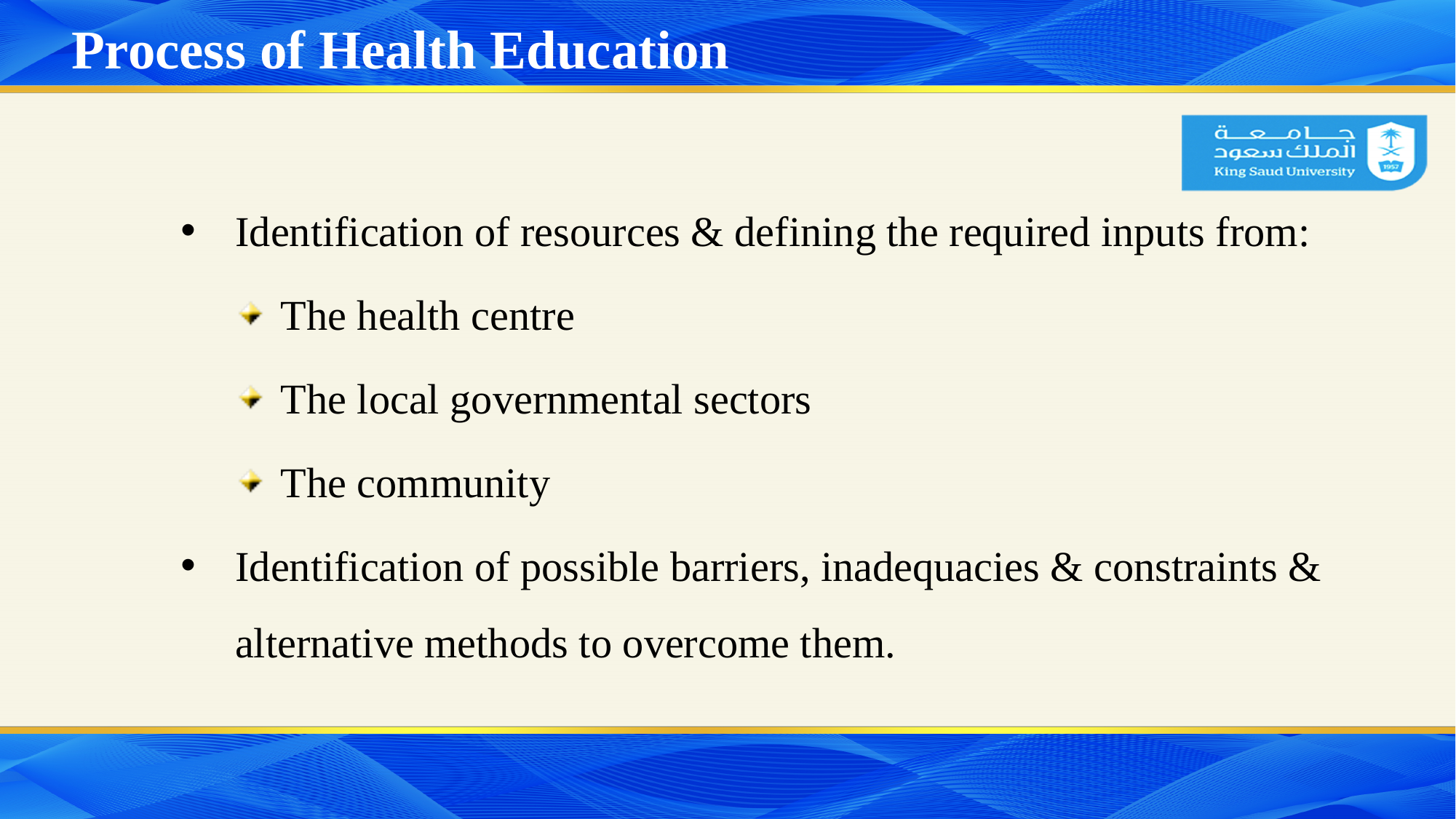

# Process of Health Education
Identification of resources & defining the required inputs from:
The health centre
The local governmental sectors
The community
Identification of possible barriers, inadequacies & constraints & alternative methods to overcome them.